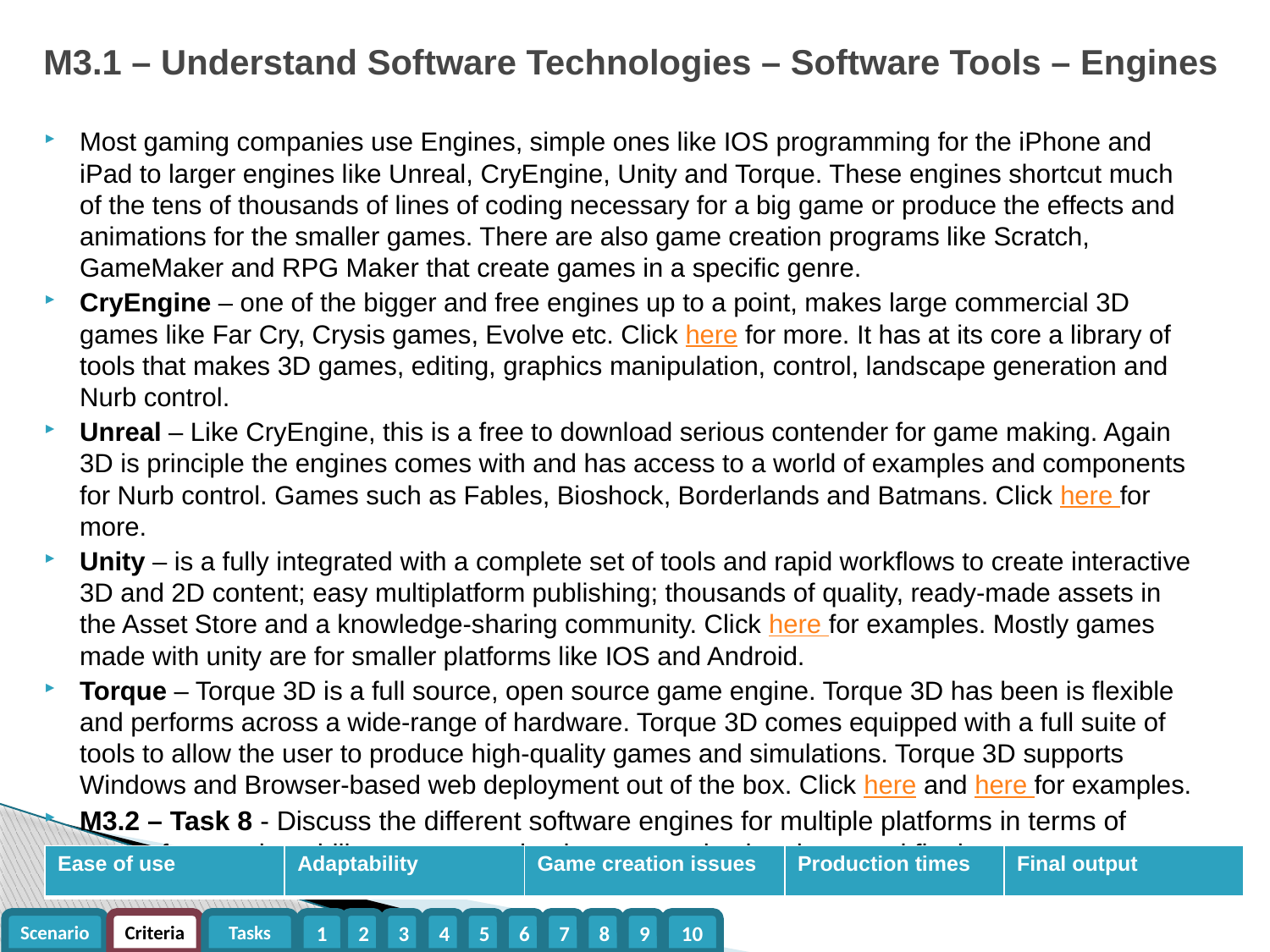

M3.1 – Understand Software Technologies – Software Tools – Engines
Most gaming companies use Engines, simple ones like IOS programming for the iPhone and iPad to larger engines like Unreal, CryEngine, Unity and Torque. These engines shortcut much of the tens of thousands of lines of coding necessary for a big game or produce the effects and animations for the smaller games. There are also game creation programs like Scratch, GameMaker and RPG Maker that create games in a specific genre.
CryEngine – one of the bigger and free engines up to a point, makes large commercial 3D games like Far Cry, Crysis games, Evolve etc. Click here for more. It has at its core a library of tools that makes 3D games, editing, graphics manipulation, control, landscape generation and Nurb control.
Unreal – Like CryEngine, this is a free to download serious contender for game making. Again 3D is principle the engines comes with and has access to a world of examples and components for Nurb control. Games such as Fables, Bioshock, Borderlands and Batmans. Click here for more.
Unity – is a fully integrated with a complete set of tools and rapid workflows to create interactive 3D and 2D content; easy multiplatform publishing; thousands of quality, ready-made assets in the Asset Store and a knowledge-sharing community. Click here for examples. Mostly games made with unity are for smaller platforms like IOS and Android.
Torque – Torque 3D is a full source, open source game engine. Torque 3D has been is flexible and performs across a wide-range of hardware. Torque 3D comes equipped with a full suite of tools to allow the user to produce high-quality games and simulations. Torque 3D supports Windows and Browser-based web deployment out of the box. Click here and here for examples.
M3.2 – Task 8 - Discuss the different software engines for multiple platforms in terms of ease of use, adaptability, game creation issues, production times and final output.

| Ease of use | Adaptability | Game creation issues | Production times | Final output |
| --- | --- | --- | --- | --- |